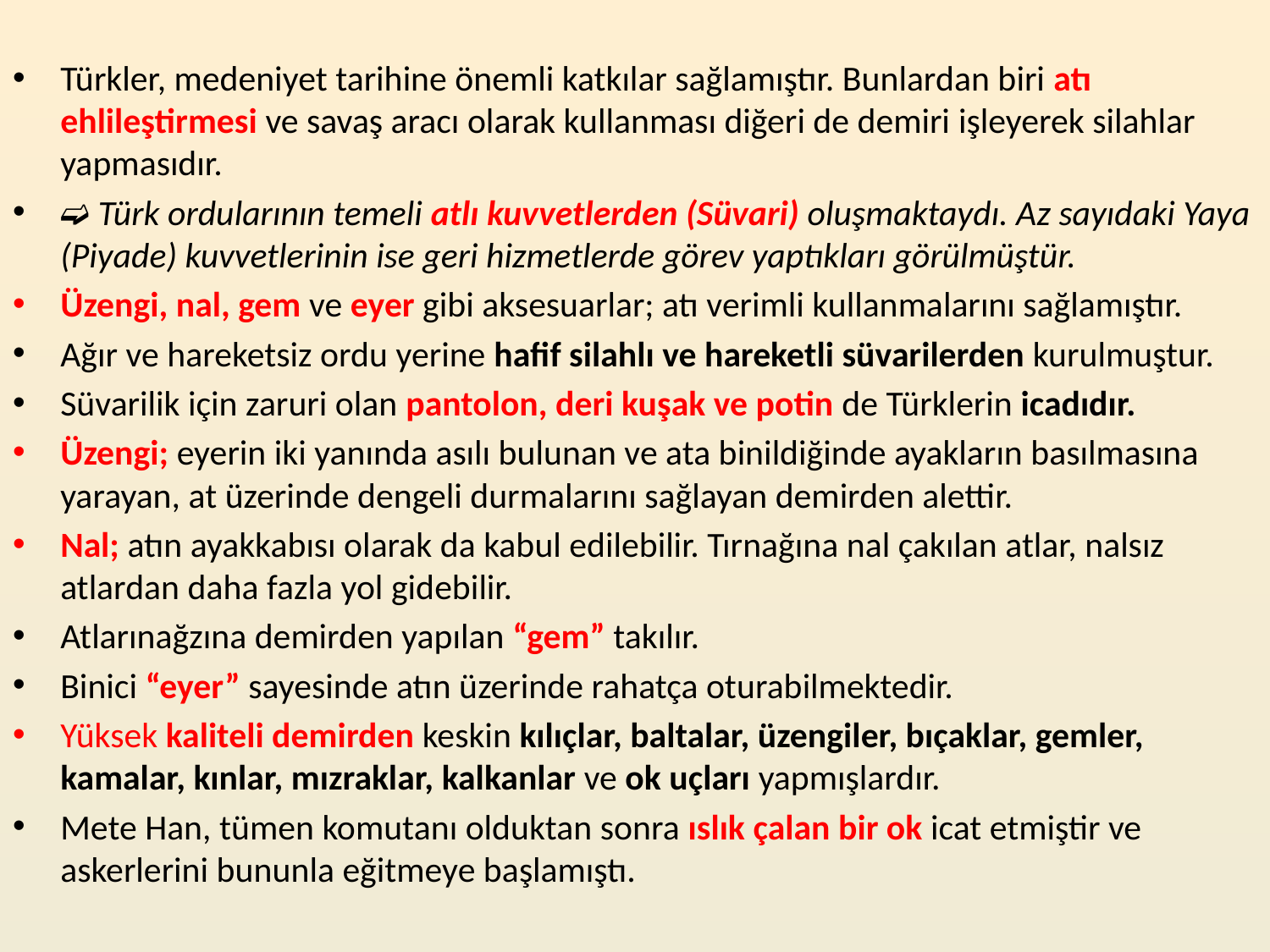

Türkler, medeniyet tarihine önemli katkılar sağlamıştır. Bunlardan biri atı ehlileştirmesi ve savaş aracı olarak kullanması diğeri de demiri işleyerek silahlar yapmasıdır.
➫ Türk ordularının temeli atlı kuvvetlerden (Süvari) oluşmaktaydı. Az sayıdaki Yaya (Piyade) kuvvetlerinin ise geri hizmetlerde görev yaptıkları görülmüştür.
Üzengi, nal, gem ve eyer gibi aksesuarlar; atı verimli kullanmalarını sağlamıştır.
Ağır ve hareketsiz ordu yerine hafif silahlı ve hareketli süvarilerden kurulmuştur.
Süvarilik için zaruri olan pantolon, deri kuşak ve potin de Türklerin icadıdır.
Üzengi; eyerin iki yanında asılı bulunan ve ata binildiğinde ayakların basılmasına yarayan, at üzerinde dengeli durmalarını sağlayan demirden alettir.
Nal; atın ayakkabısı olarak da kabul edilebilir. Tırnağına nal çakılan atlar, nalsız atlardan daha fazla yol gidebilir.
Atlarınağzına demirden yapılan “gem” takılır.
Binici “eyer” sayesinde atın üzerinde rahatça oturabilmektedir.
Yüksek kaliteli demirden keskin kılıçlar, baltalar, üzengiler, bıçaklar, gemler, kamalar, kınlar, mızraklar, kalkanlar ve ok uçları yapmışlardır.
Mete Han, tümen komutanı olduktan sonra ıslık çalan bir ok icat etmiştir ve askerlerini bununla eğitmeye başlamıştı.